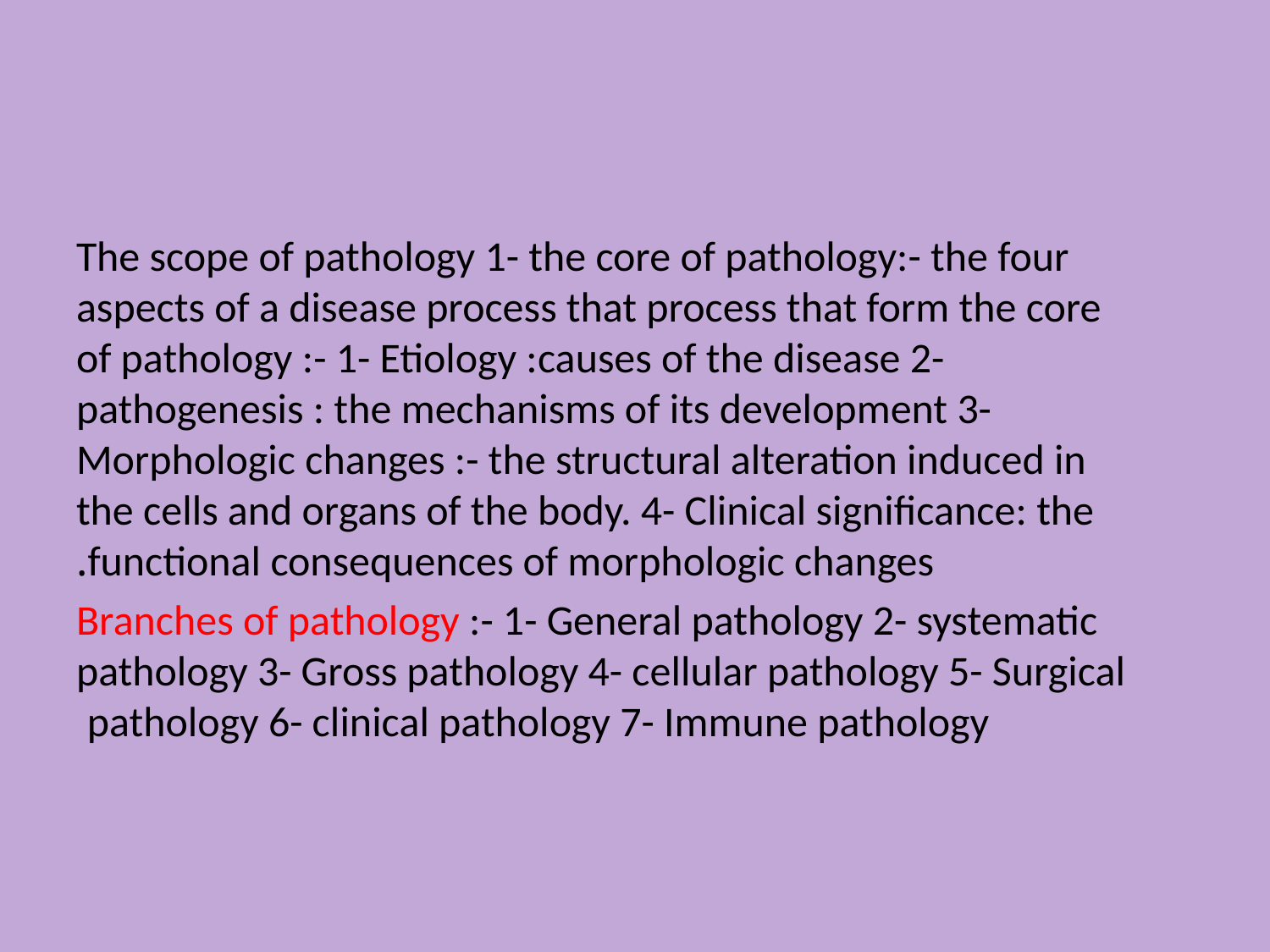

#
The scope of pathology 1- the core of pathology:- the four aspects of a disease process that process that form the core of pathology :- 1- Etiology :causes of the disease 2- pathogenesis : the mechanisms of its development 3- Morphologic changes :- the structural alteration induced in the cells and organs of the body. 4- Clinical significance: the functional consequences of morphologic changes.
Branches of pathology :- 1- General pathology 2- systematic pathology 3- Gross pathology 4- cellular pathology 5- Surgical pathology 6- clinical pathology 7- Immune pathology